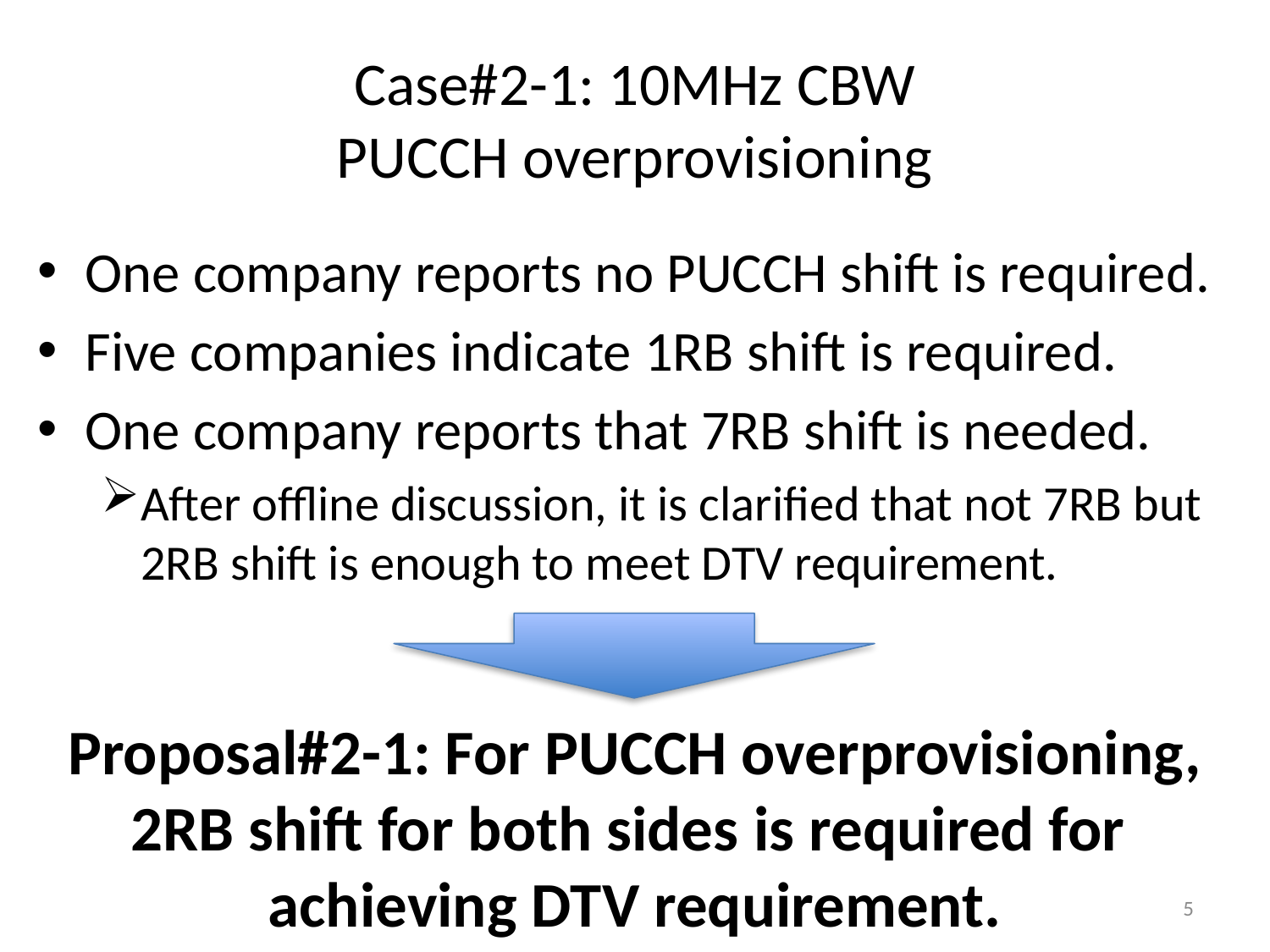

# Case#2-1: 10MHz CBW PUCCH overprovisioning
One company reports no PUCCH shift is required.
Five companies indicate 1RB shift is required.
One company reports that 7RB shift is needed.
After offline discussion, it is clarified that not 7RB but 2RB shift is enough to meet DTV requirement.

Proposal#2-1: For PUCCH overprovisioning, 2RB shift for both sides is required for
achieving DTV requirement.
5